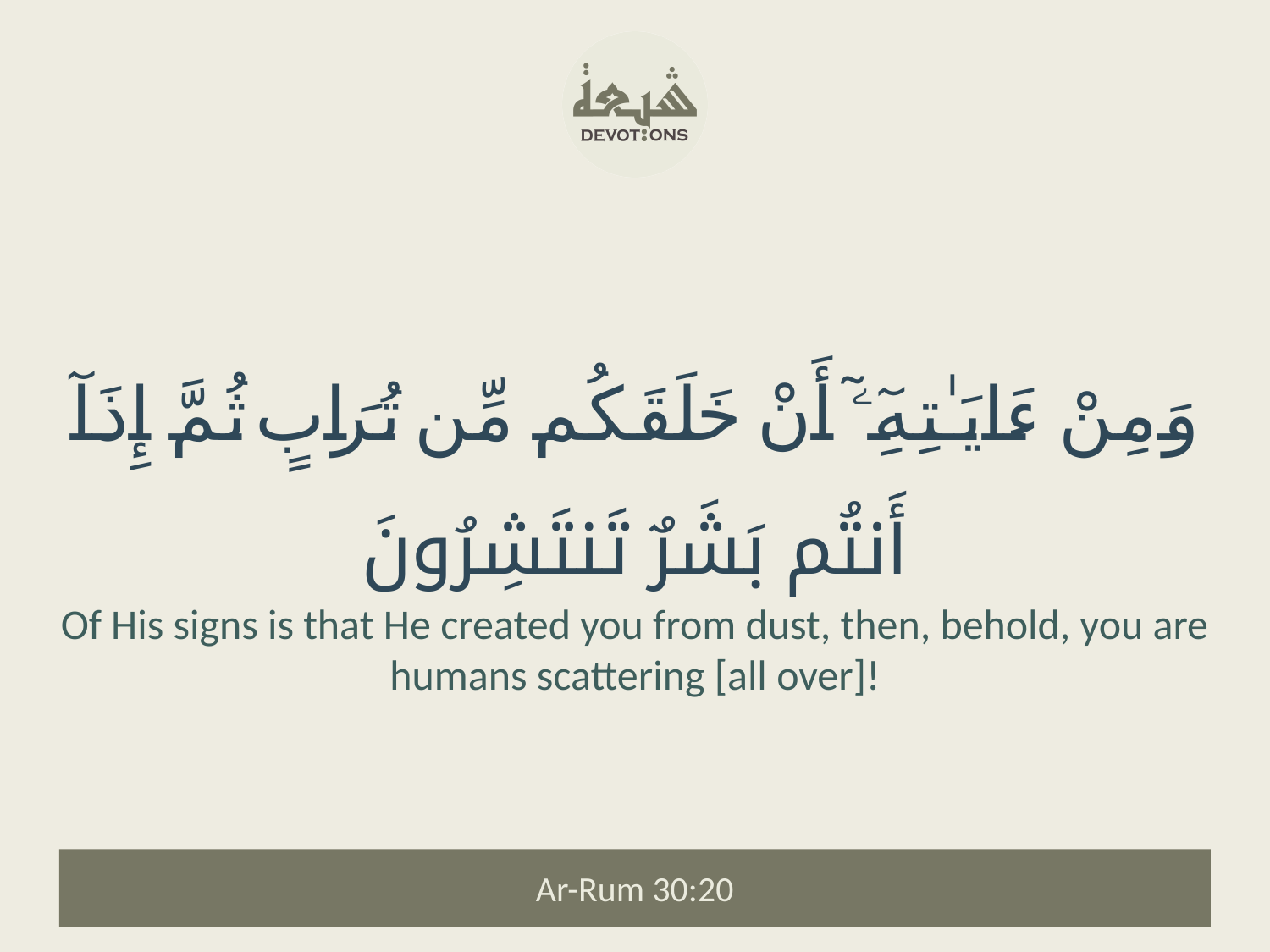

وَمِنْ ءَايَـٰتِهِۦٓ أَنْ خَلَقَكُم مِّن تُرَابٍ ثُمَّ إِذَآ أَنتُم بَشَرٌ تَنتَشِرُونَ
Of His signs is that He created you from dust, then, behold, you are humans scattering [all over]!
Ar-Rum 30:20